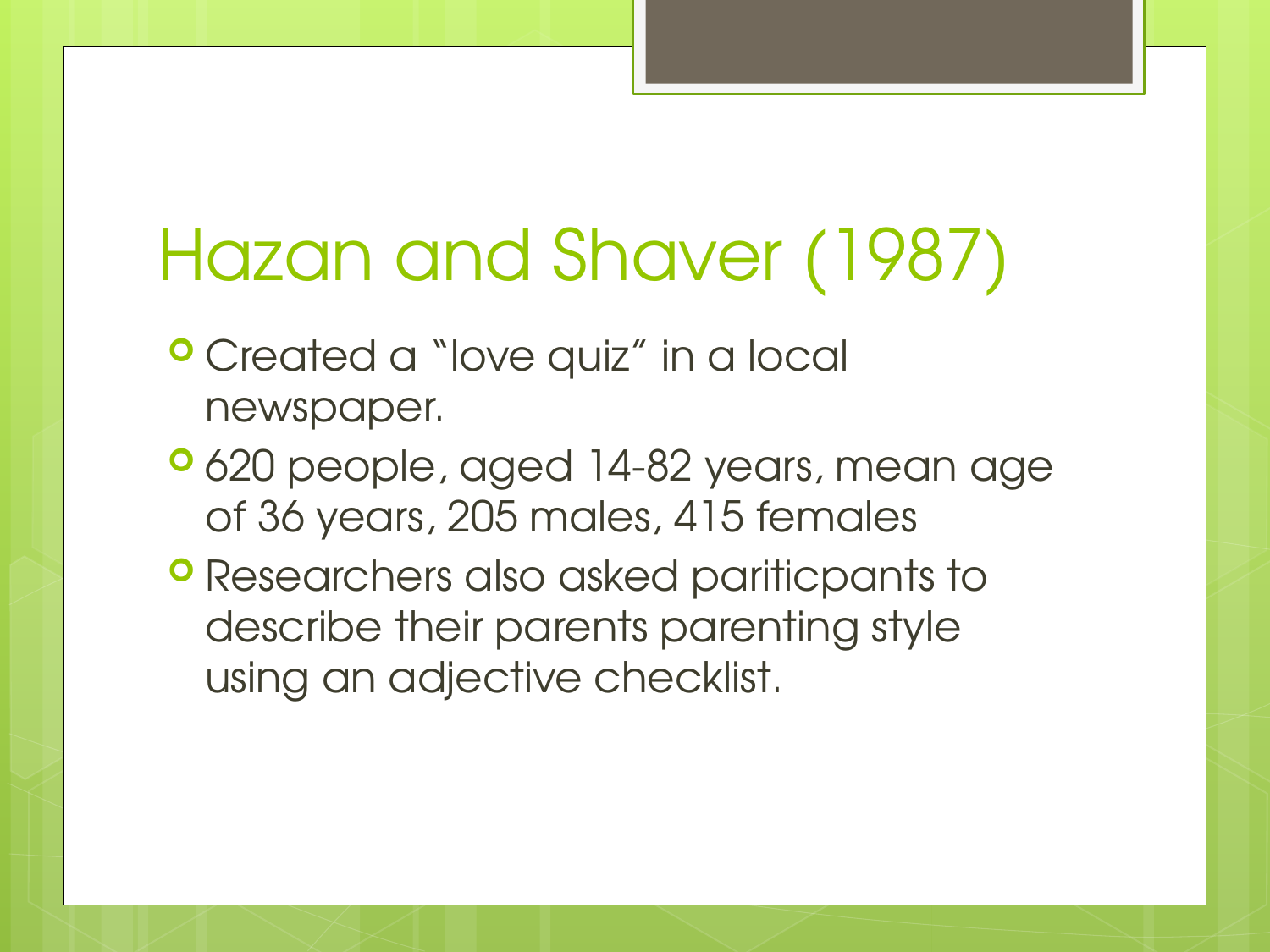

# Hazan and Shaver (1987)
Created a “love quiz” in a local newspaper.
620 people, aged 14-82 years, mean age of 36 years, 205 males, 415 females
Researchers also asked pariticpants to describe their parents parenting style using an adjective checklist.